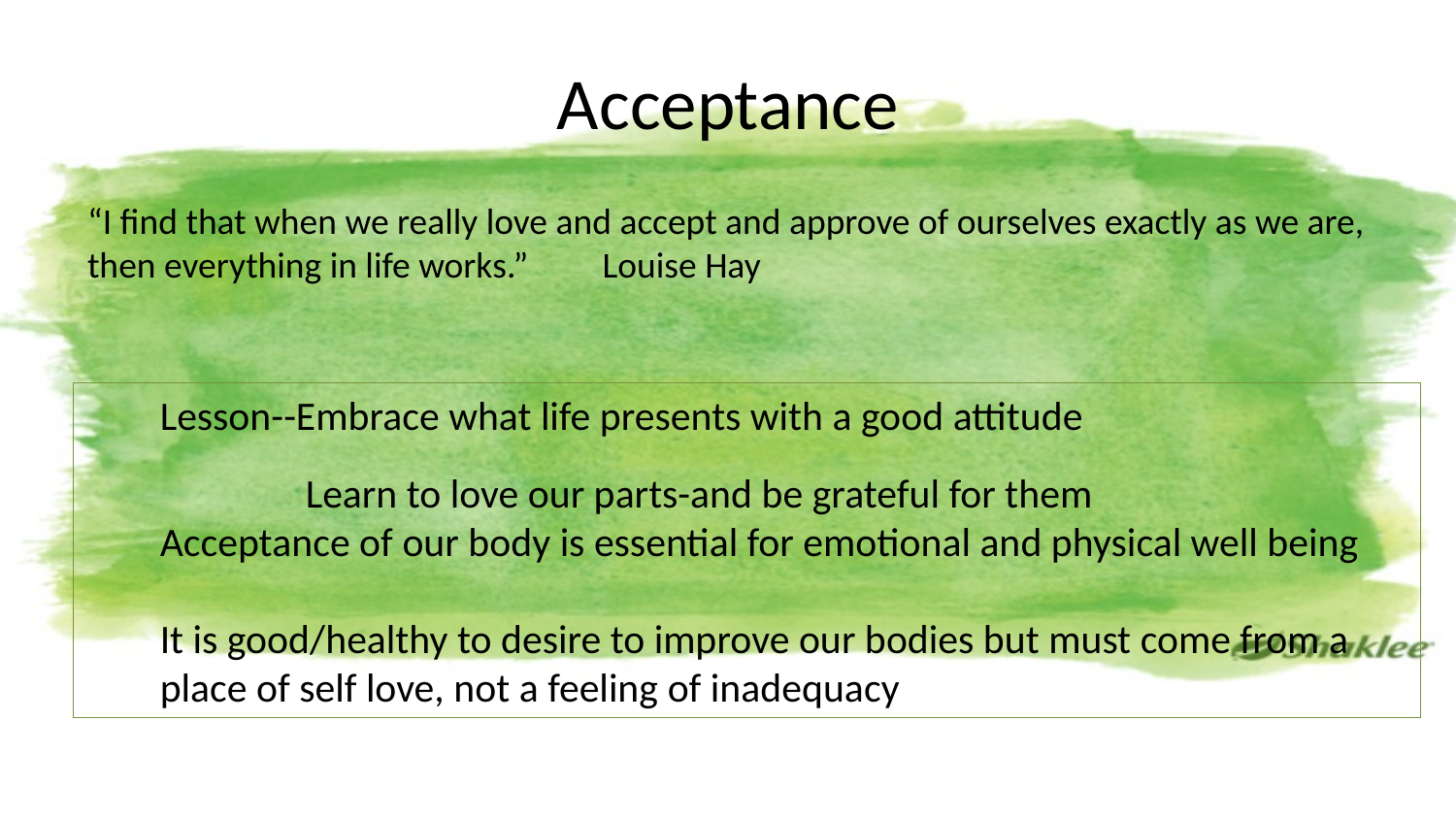

# Acceptance
“I find that when we really love and accept and approve of ourselves exactly as we are, then everything in life works.”         Louise Hay
Lesson--Embrace what life presents with a good attitude

	Learn to love our parts-and be grateful for them
Acceptance of our body is essential for emotional and physical well being

It is good/healthy to desire to improve our bodies but must come from a place of self love, not a feeling of inadequacy